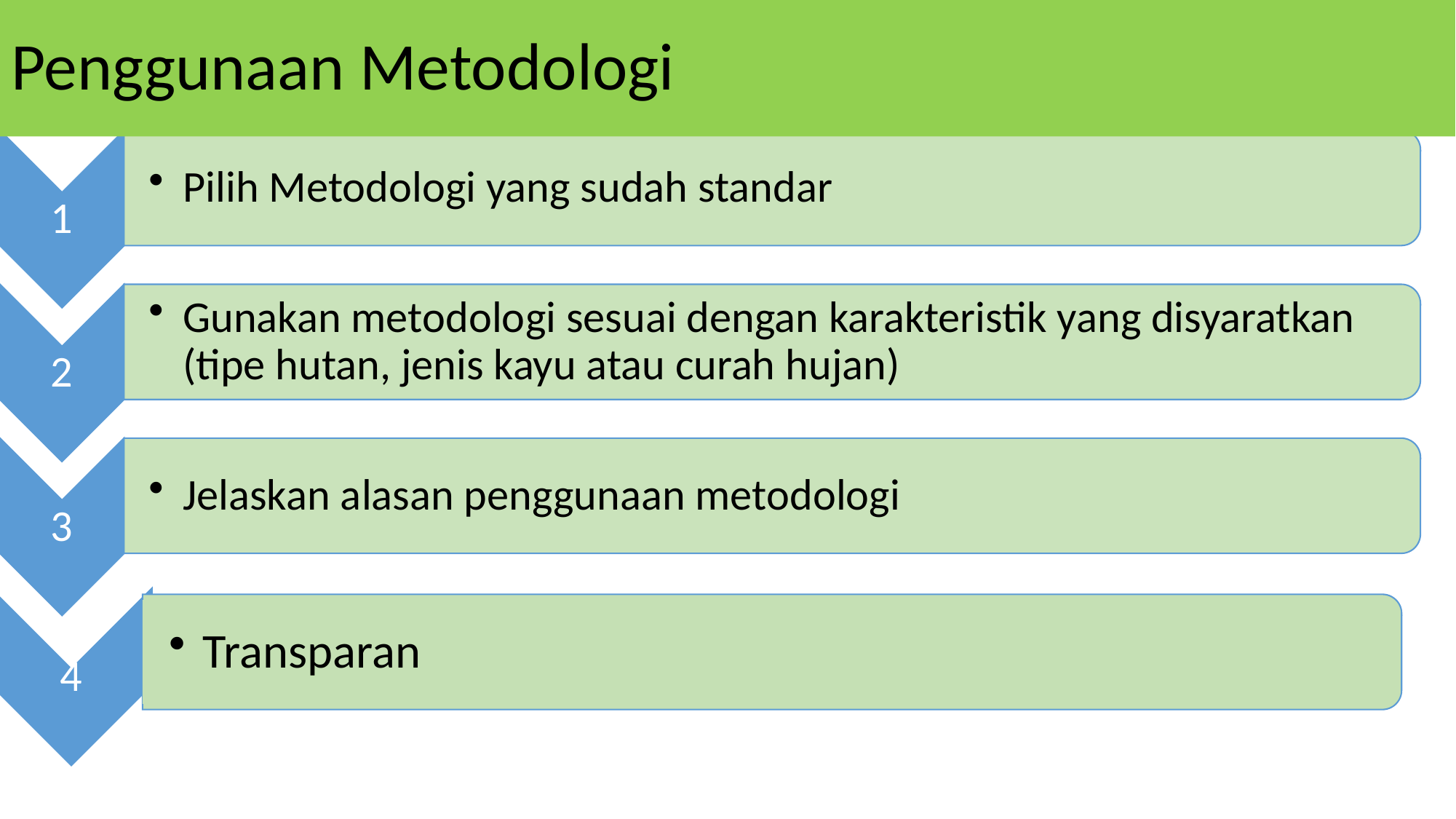

# Penggunaan Metodologi
1
Pilih Metodologi yang sudah standar
2
Gunakan metodologi sesuai dengan karakteristik yang disyaratkan (tipe hutan, jenis kayu atau curah hujan)
3
Jelaskan alasan penggunaan metodologi

4

Transparan